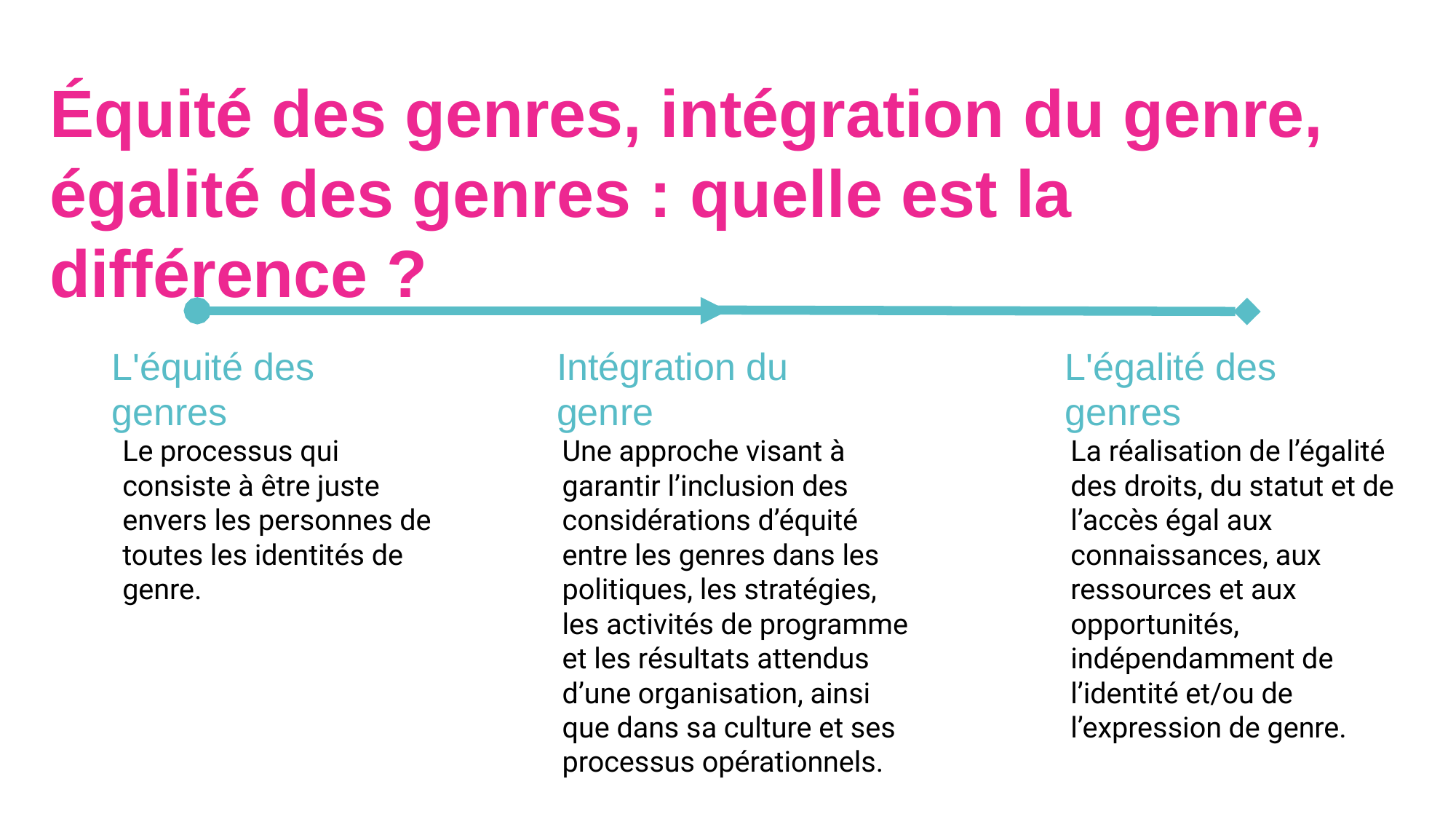

# Équité des genres, intégration du genre, égalité des genres : quelle est la différence ?
L'équité des genres
Intégration du genre
L'égalité des genres
Le processus qui consiste à être juste envers les personnes de toutes les identités de genre.
Une approche visant à garantir l’inclusion des considérations d’équité entre les genres dans les politiques, les stratégies, les activités de programme et les résultats attendus d’une organisation, ainsi que dans sa culture et ses processus opérationnels.
La réalisation de l’égalité des droits, du statut et de l’accès égal aux connaissances, aux ressources et aux opportunités, indépendamment de l’identité et/ou de l’expression de genre.